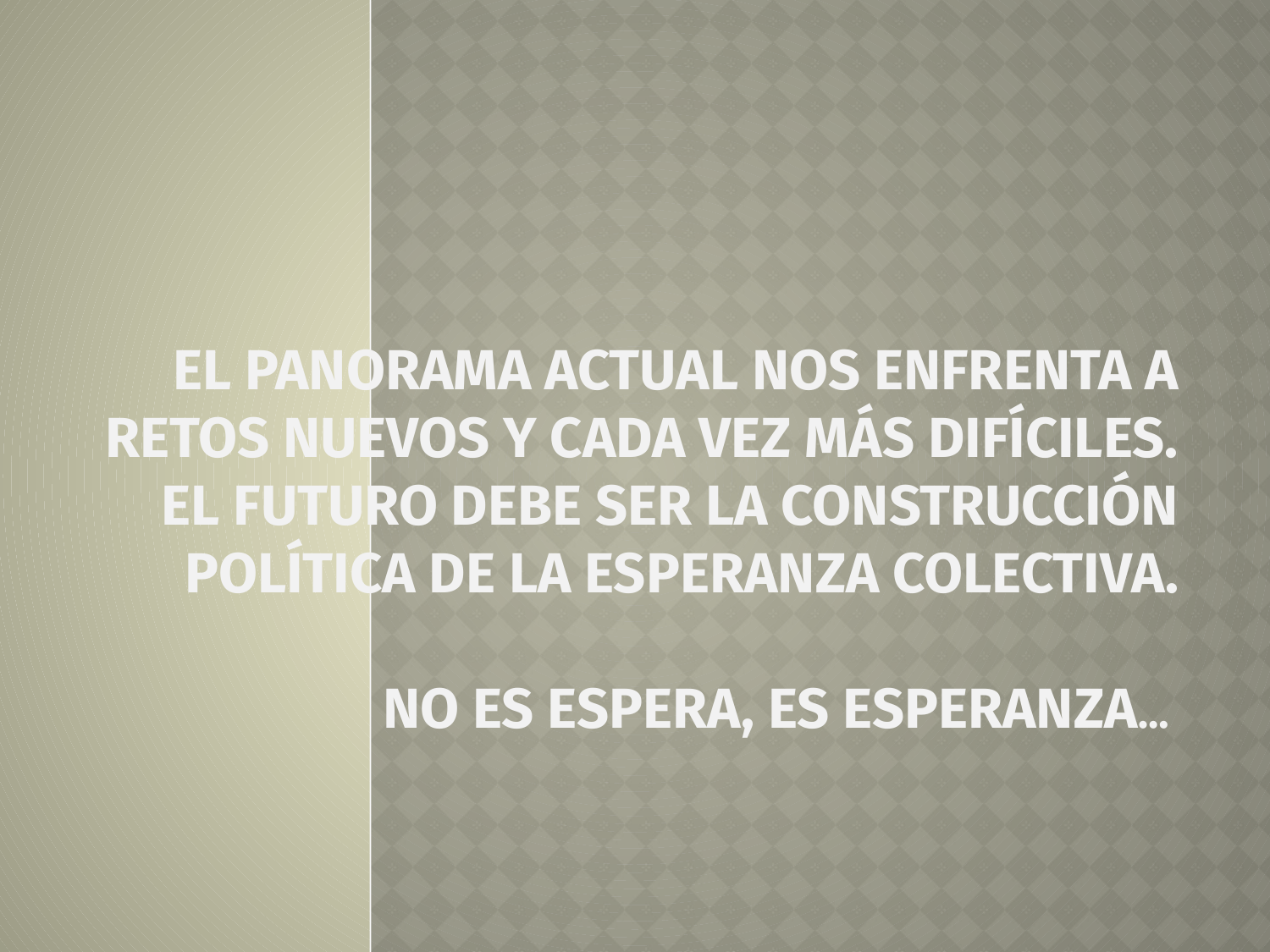

# El panorama actual nos enfrenta a retos nuevos y cada vez más difíciles. El futuro debe ser la construcción política de la esperanza colectiva. No es espera, es esperanza…